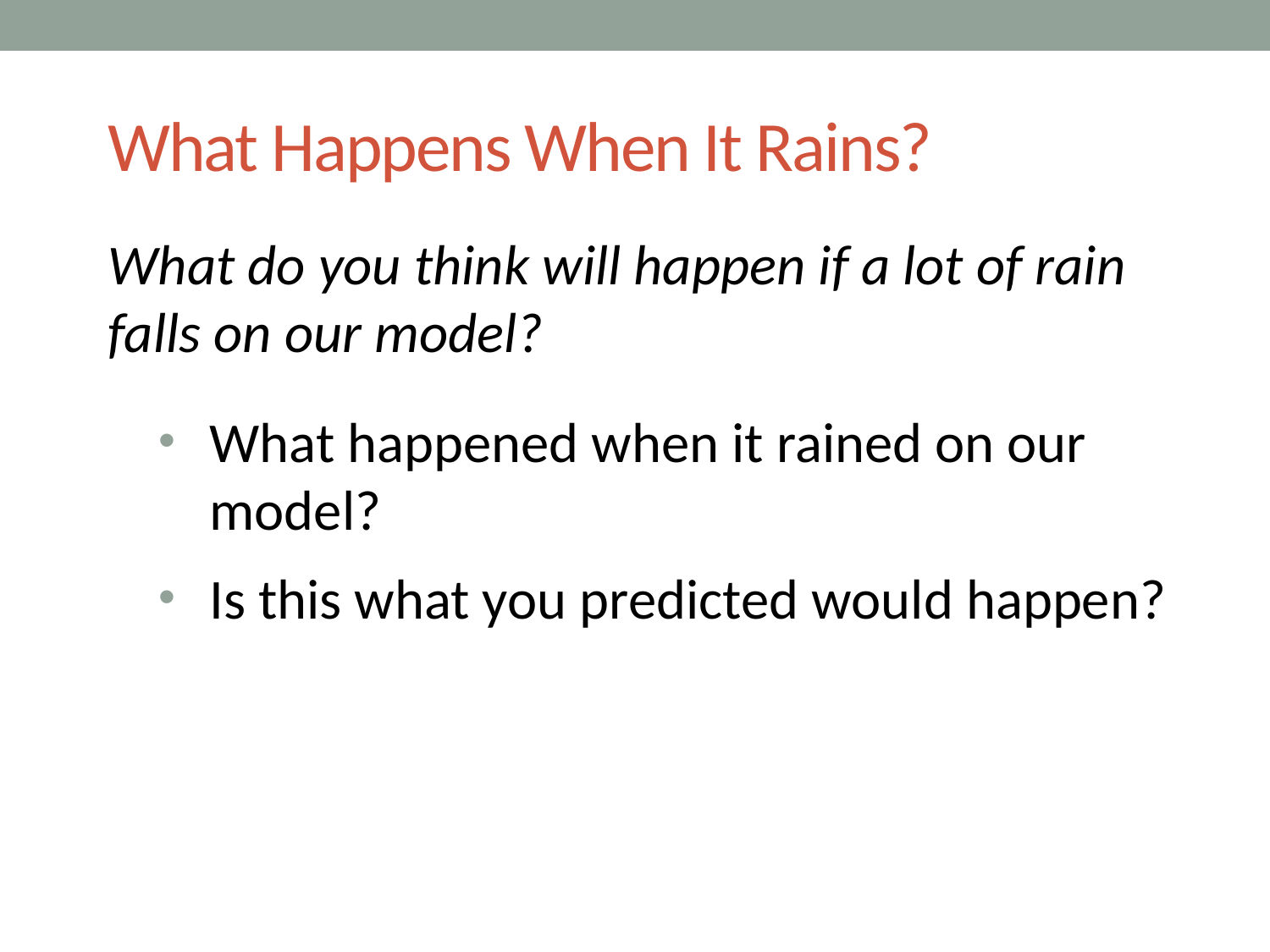

# What Happens When It Rains?
What do you think will happen if a lot of rain falls on our model?
What happened when it rained on our model?
Is this what you predicted would happen?